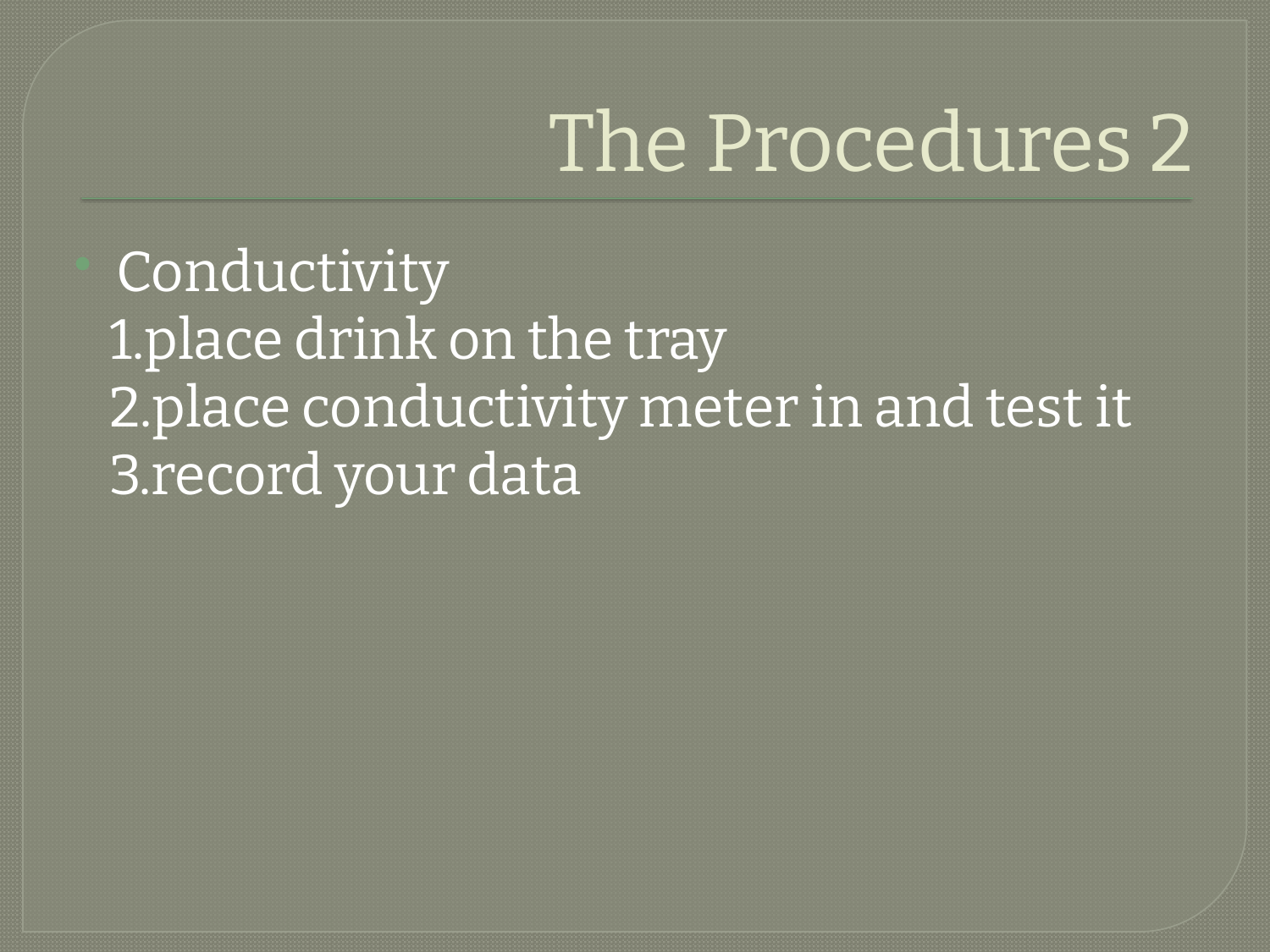

# The Procedures 2
Conductivity
   1.place drink on the tray
   2.place conductivity meter in and test it
   3.record your data